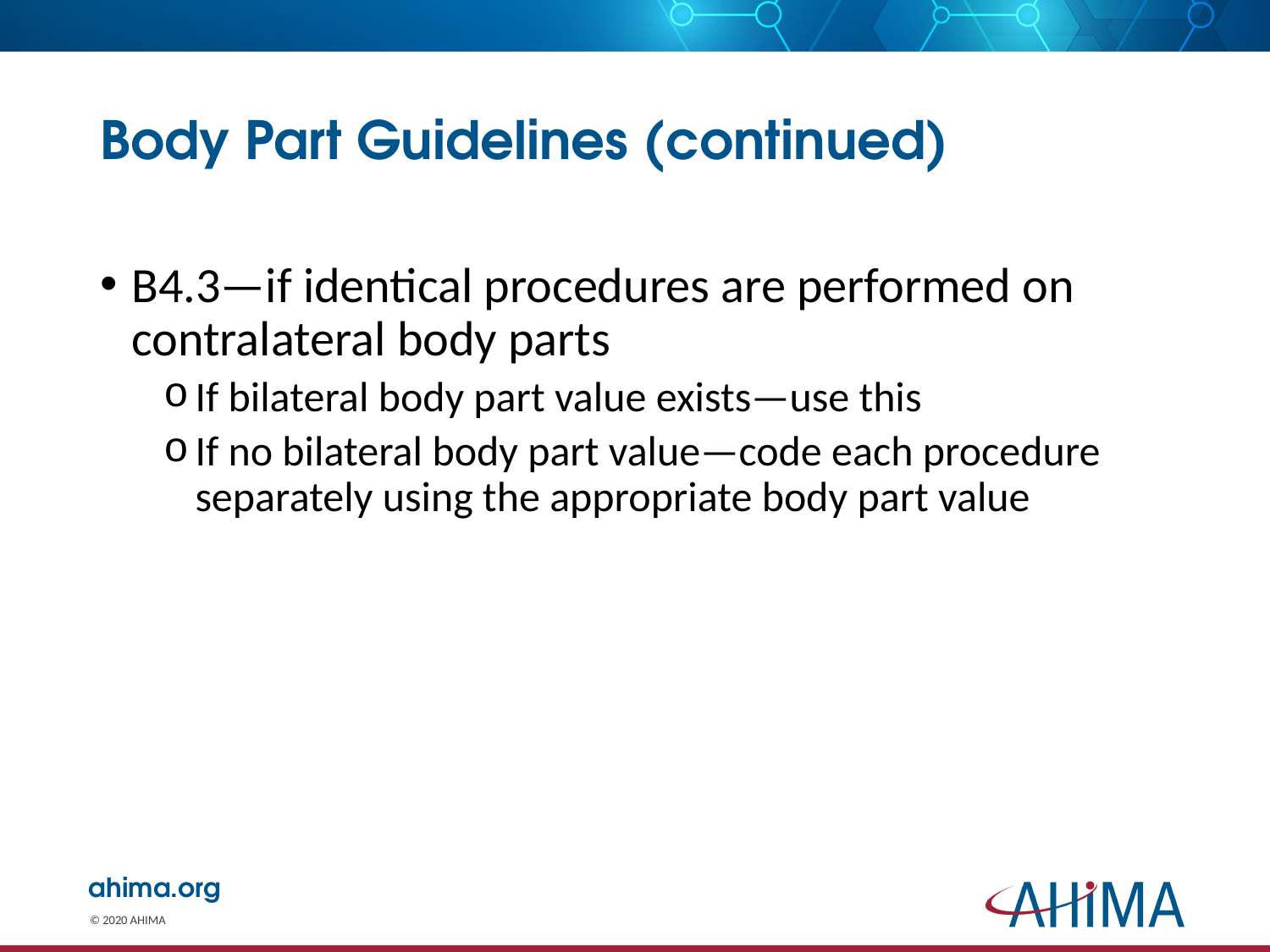

# Body Part Guidelines (continued)
B4.3—if identical procedures are performed on contralateral body parts
If bilateral body part value exists—use this
If no bilateral body part value—code each procedure separately using the appropriate body part value